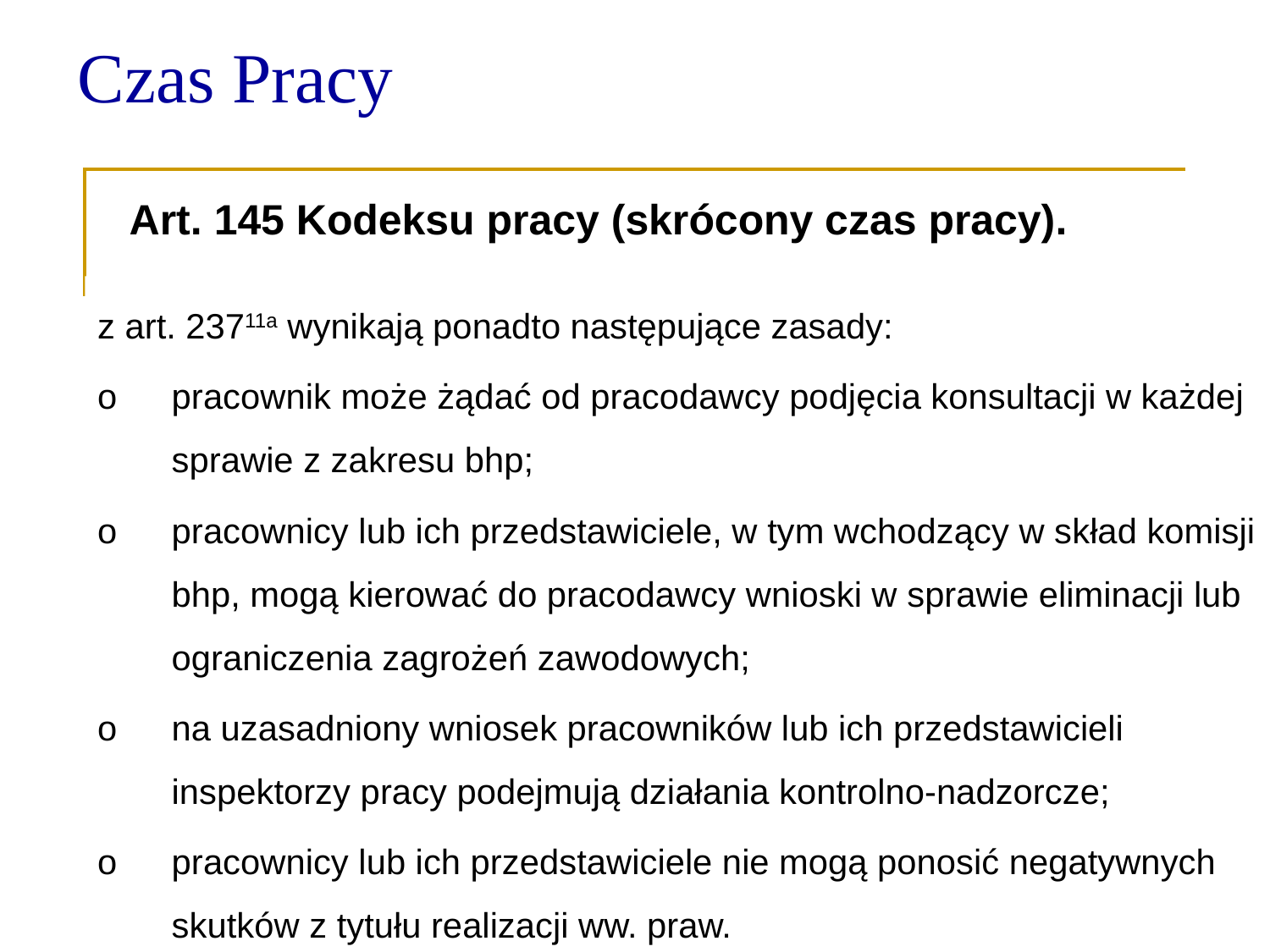

Czas Pracy
 Art. 145 Kodeksu pracy (skrócony czas pracy).
z art. 23711a wynikają ponadto następujące zasady:
o	pracownik może żądać od pracodawcy podjęcia konsultacji w każdej sprawie z zakresu bhp;
o	pracownicy lub ich przedstawiciele, w tym wchodzący w skład komisji bhp, mogą kierować do pracodawcy wnioski w sprawie eliminacji lub ograniczenia zagrożeń zawodowych;
o	na uzasadniony wniosek pracowników lub ich przedstawicieli inspektorzy pracy podejmują działania kontrolno-nadzorcze;
o	pracownicy lub ich przedstawiciele nie mogą ponosić negatywnych skutków z tytułu realizacji ww. praw.